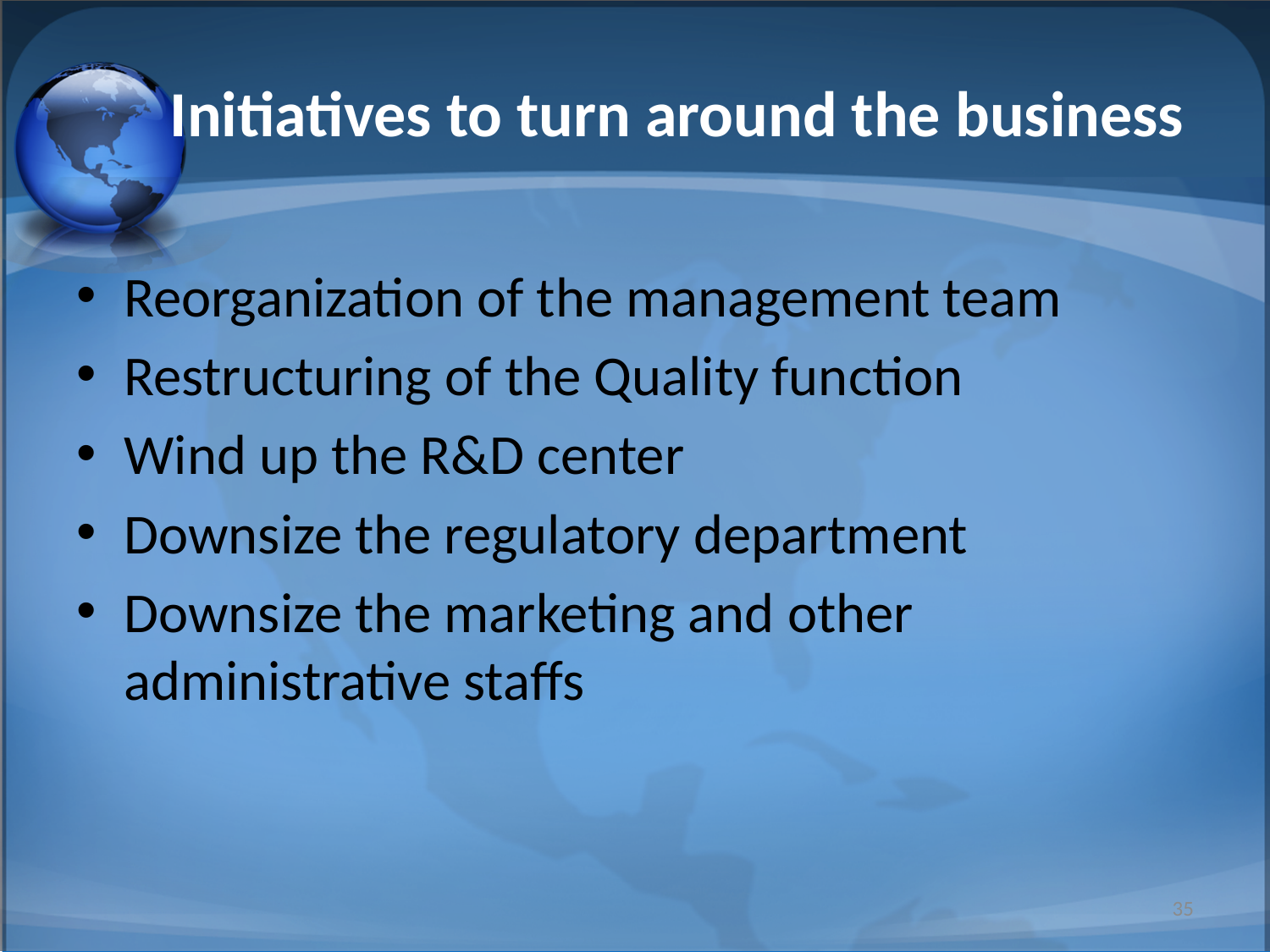

# Initiatives to turn around the business
Reorganization of the management team
Restructuring of the Quality function
Wind up the R&D center
Downsize the regulatory department
Downsize the marketing and other administrative staffs

35